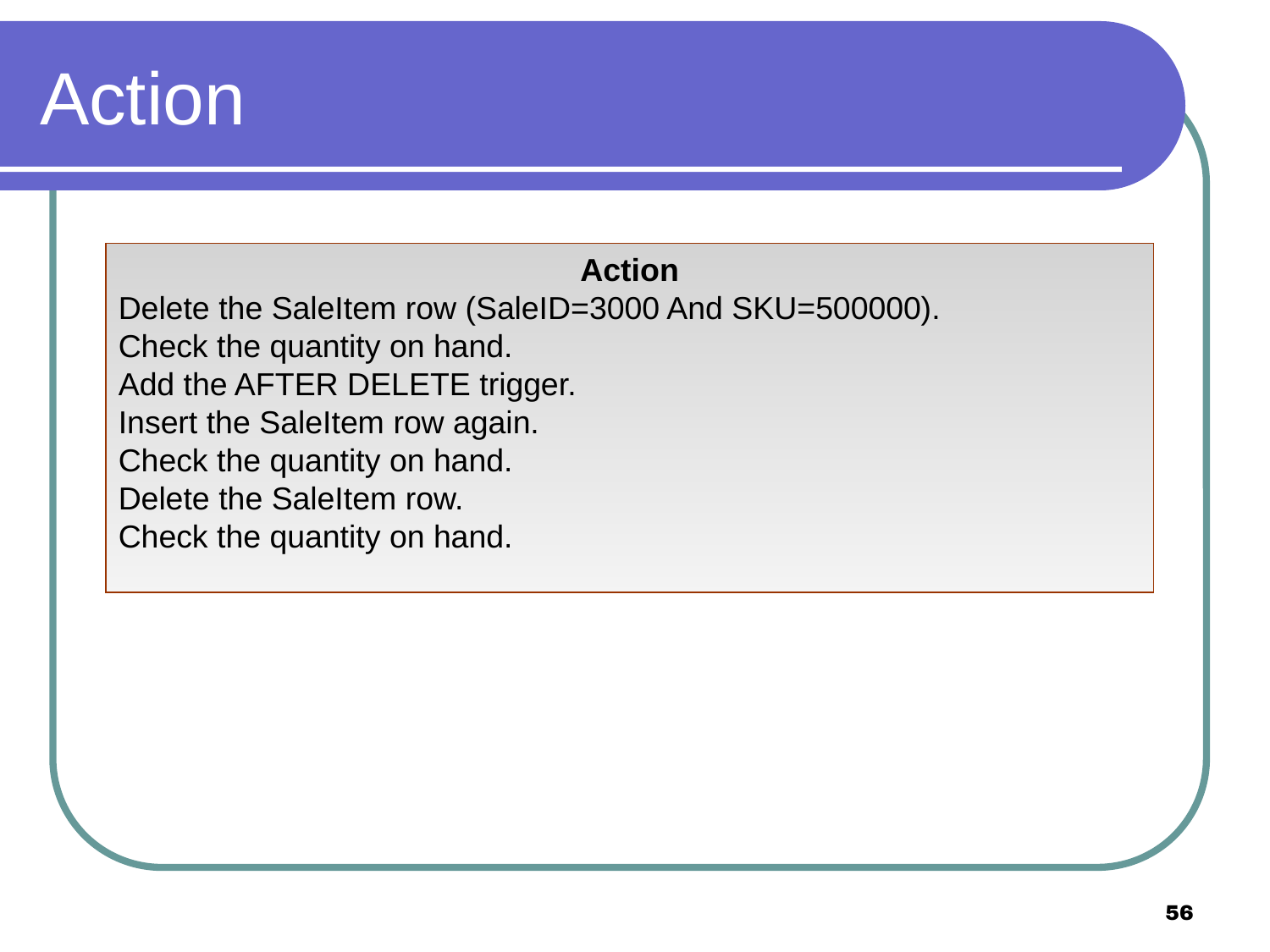

# Action
Action
Delete the SaleItem row (SaleID=3000 And SKU=500000).
Check the quantity on hand.
Add the AFTER DELETE trigger.
Insert the SaleItem row again.
Check the quantity on hand.
Delete the SaleItem row.
Check the quantity on hand.
56